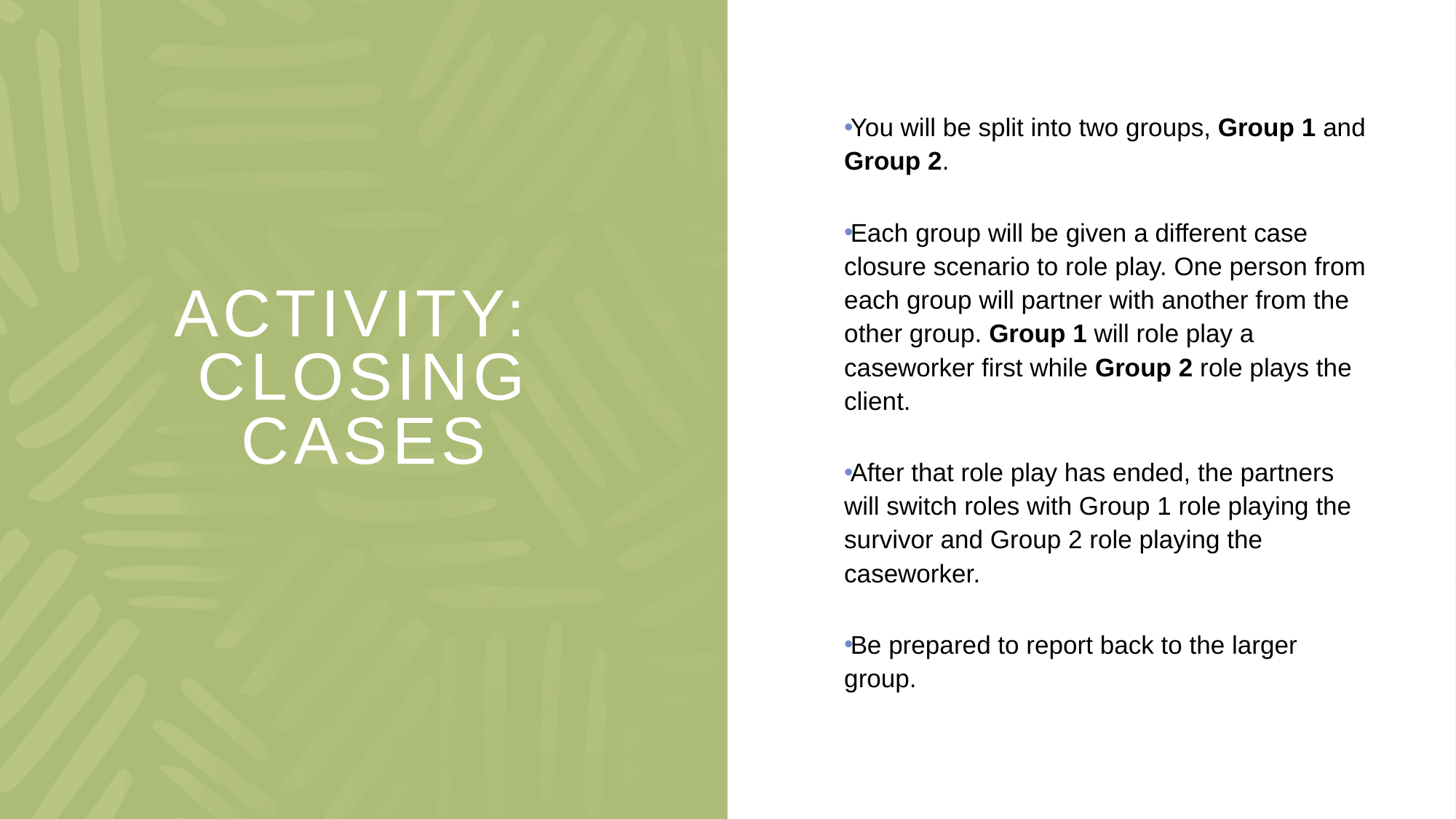

You will be split into two groups, Group 1 and Group 2.
Each group will be given a different case closure scenario to role play. One person from each group will partner with another from the other group. Group 1 will role play a caseworker first while Group 2 role plays the client.
After that role play has ended, the partners will switch roles with Group 1 role playing the survivor and Group 2 role playing the caseworker.
Be prepared to report back to the larger group.

# Activity: Closing cases